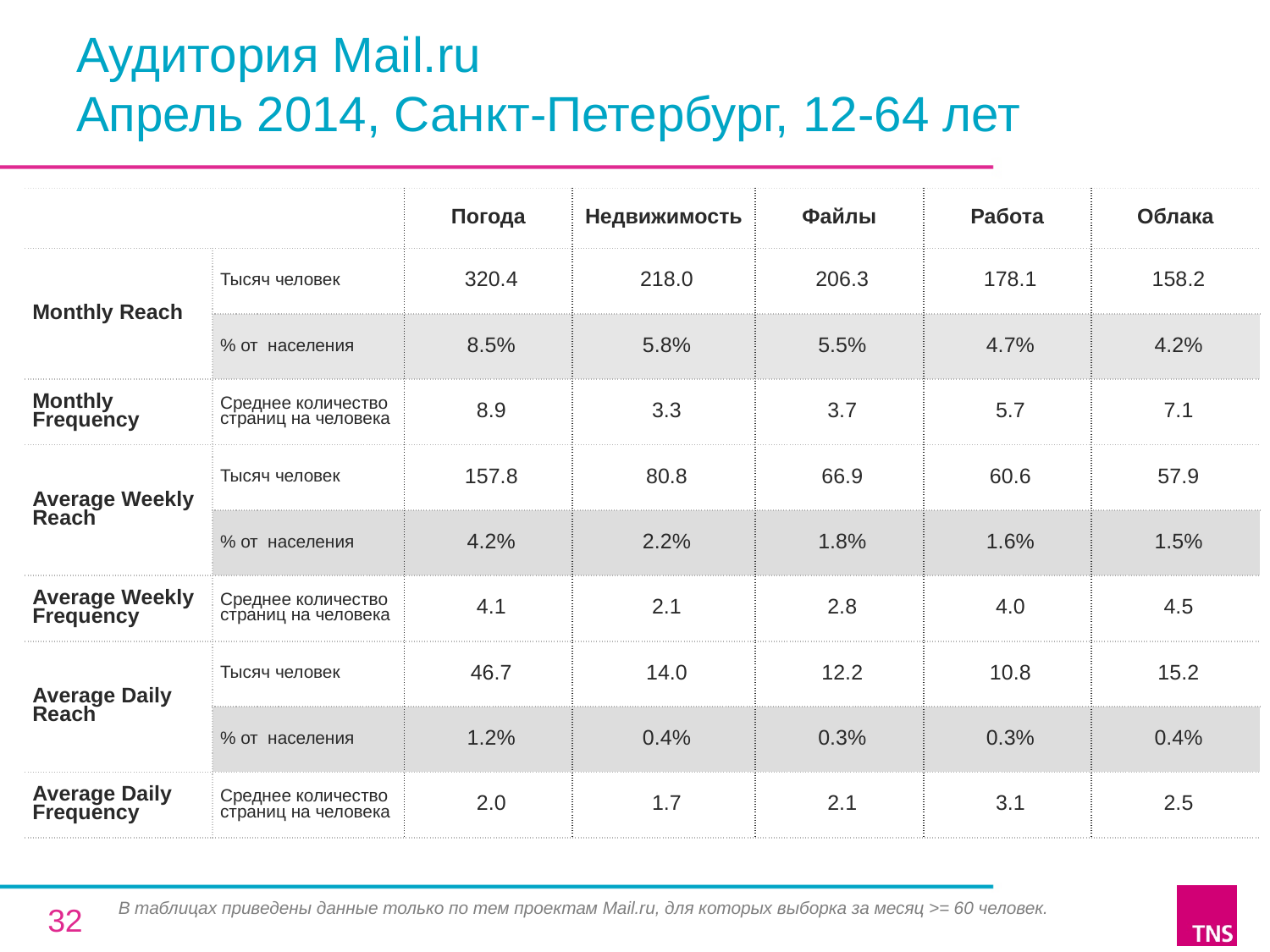

# Аудитория Mail.ru Апрель 2014, Санкт-Петербург, 12-64 лет
|  |  | Погода | Недвижимость | Файлы | Работа | Облака |
| --- | --- | --- | --- | --- | --- | --- |
| Monthly Reach | Тысяч человек | 320.4 | 218.0 | 206.3 | 178.1 | 158.2 |
|  | % от населения | 8.5% | 5.8% | 5.5% | 4.7% | 4.2% |
| Monthly Frequency | Среднее количество страниц на человека | 8.9 | 3.3 | 3.7 | 5.7 | 7.1 |
| Average Weekly Reach | Тысяч человек | 157.8 | 80.8 | 66.9 | 60.6 | 57.9 |
|  | % от населения | 4.2% | 2.2% | 1.8% | 1.6% | 1.5% |
| Average Weekly Frequency | Среднее количество страниц на человека | 4.1 | 2.1 | 2.8 | 4.0 | 4.5 |
| Average Daily Reach | Тысяч человек | 46.7 | 14.0 | 12.2 | 10.8 | 15.2 |
|  | % от населения | 1.2% | 0.4% | 0.3% | 0.3% | 0.4% |
| Average Daily Frequency | Среднее количество страниц на человека | 2.0 | 1.7 | 2.1 | 3.1 | 2.5 |
В таблицах приведены данные только по тем проектам Mail.ru, для которых выборка за месяц >= 60 человек.
32